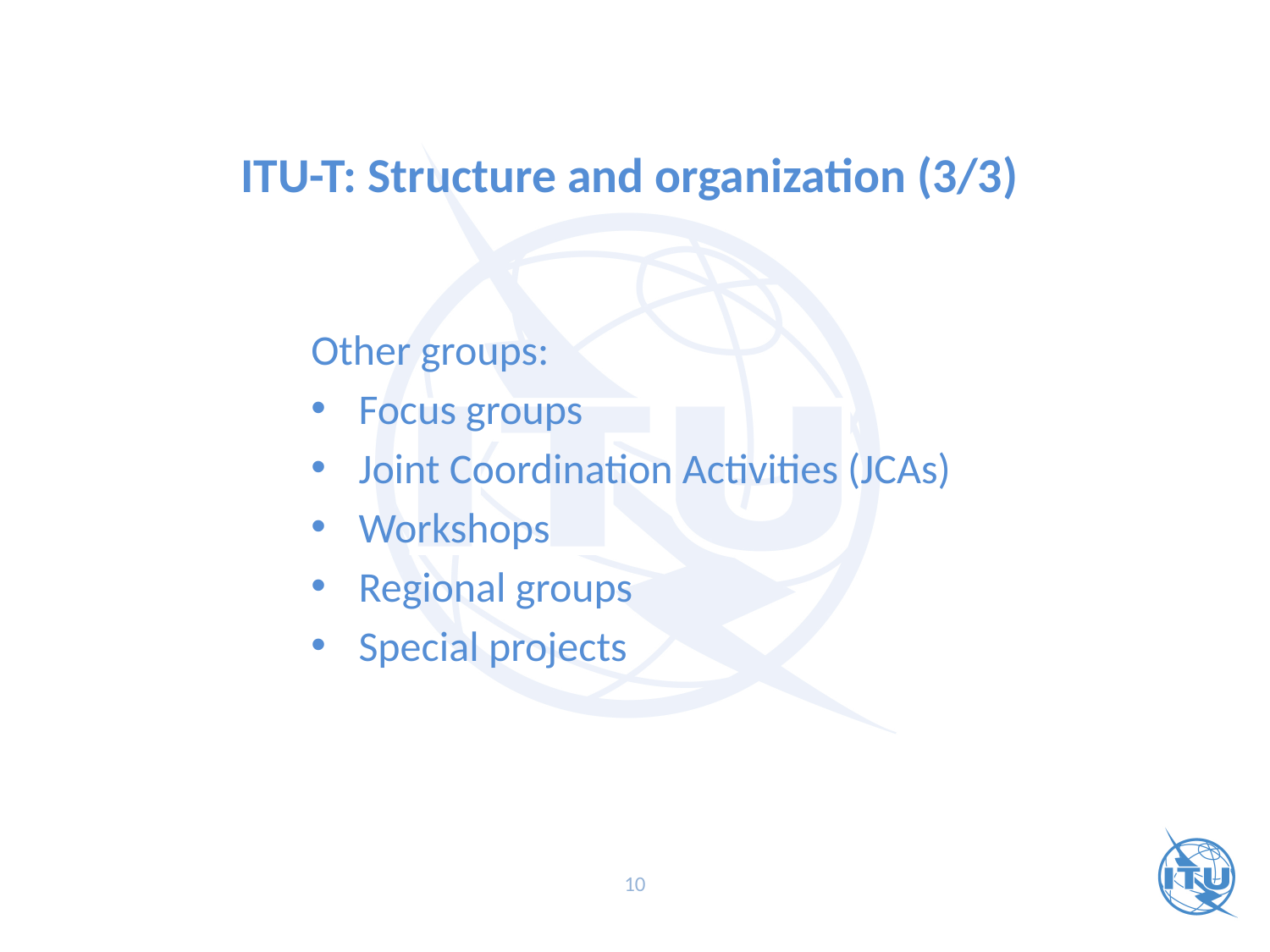

# ITU-T: Structure and organization (3/3)
Other groups:
Focus groups
Joint Coordination Activities (JCAs)
Workshops
Regional groups
Special projects

10